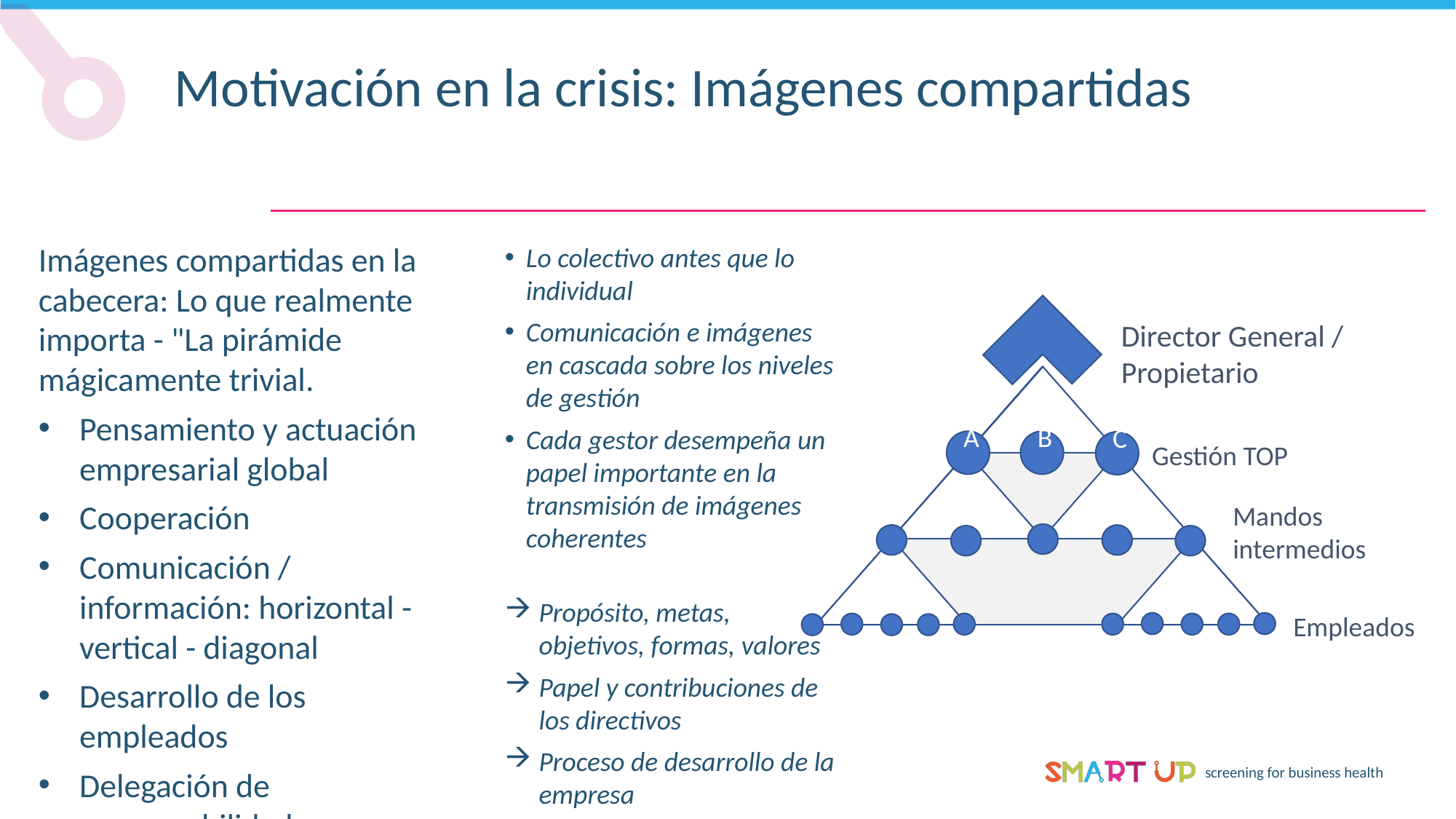

Motivación en la crisis: Imágenes compartidas
Imágenes compartidas en la cabecera: Lo que realmente importa - "La pirámide mágicamente trivial.
Pensamiento y actuación empresarial global
Cooperación
Comunicación / información: horizontal - vertical - diagonal
Desarrollo de los empleados
Delegación de responsabilidades y competencias

Lo colectivo antes que lo individual
Comunicación e imágenes en cascada sobre los niveles de gestión
Cada gestor desempeña un papel importante en la transmisión de imágenes coherentes
Propósito, metas, objetivos, formas, valores
Papel y contribuciones de los directivos
Proceso de desarrollo de la empresa

Director General / Propietario

A
B
C
Gestión TOP

Mandos intermedios
Empleados